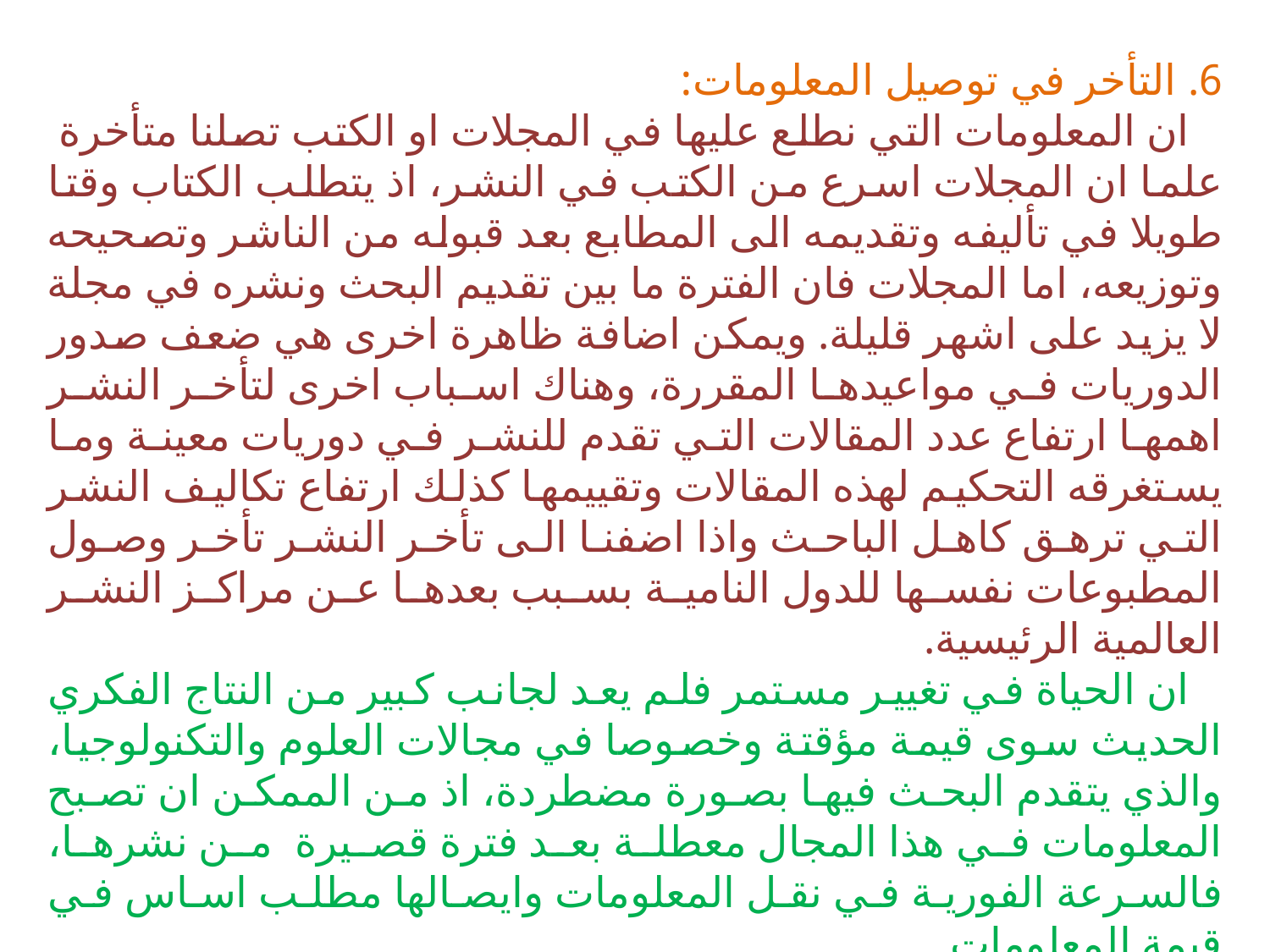

6. التأخر في توصيل المعلومات:
   ان المعلومات التي نطلع عليها في المجلات او الكتب تصلنا متأخرة  علما ان المجلات اسرع من الكتب في النشر، اذ يتطلب الكتاب وقتا طويلا في تأليفه وتقديمه الى المطابع بعد قبوله من الناشر وتصحيحه وتوزيعه، اما المجلات فان الفترة ما بين تقديم البحث ونشره في مجلة لا يزيد على اشهر قليلة. ويمكن اضافة ظاهرة اخرى هي ضعف صدور الدوريات في مواعيدها المقررة، وهناك اسباب اخرى لتأخر النشر اهمها ارتفاع عدد المقالات التي تقدم للنشر في دوريات معينة وما يستغرقه التحكيم لهذه المقالات وتقييمها كذلك ارتفاع تكاليف النشر التي ترهق كاهل الباحث واذا اضفنا الى تأخر النشر تأخر وصول المطبوعات نفسها للدول النامية بسبب بعدها عن مراكز النشر العالمية الرئيسية.
   ان الحياة في تغيير مستمر فلم يعد لجانب كبير من النتاج الفكري الحديث سوى قيمة مؤقتة وخصوصا في مجالات العلوم والتكنولوجيا، والذي يتقدم البحث فيها بصورة مضطردة، اذ من الممكن ان تصبح المعلومات في هذا المجال معطلة بعد فترة قصيرة  من نشرها، فالسرعة الفورية في نقل المعلومات وايصالها مطلب اساس في قيمة المعلومات.